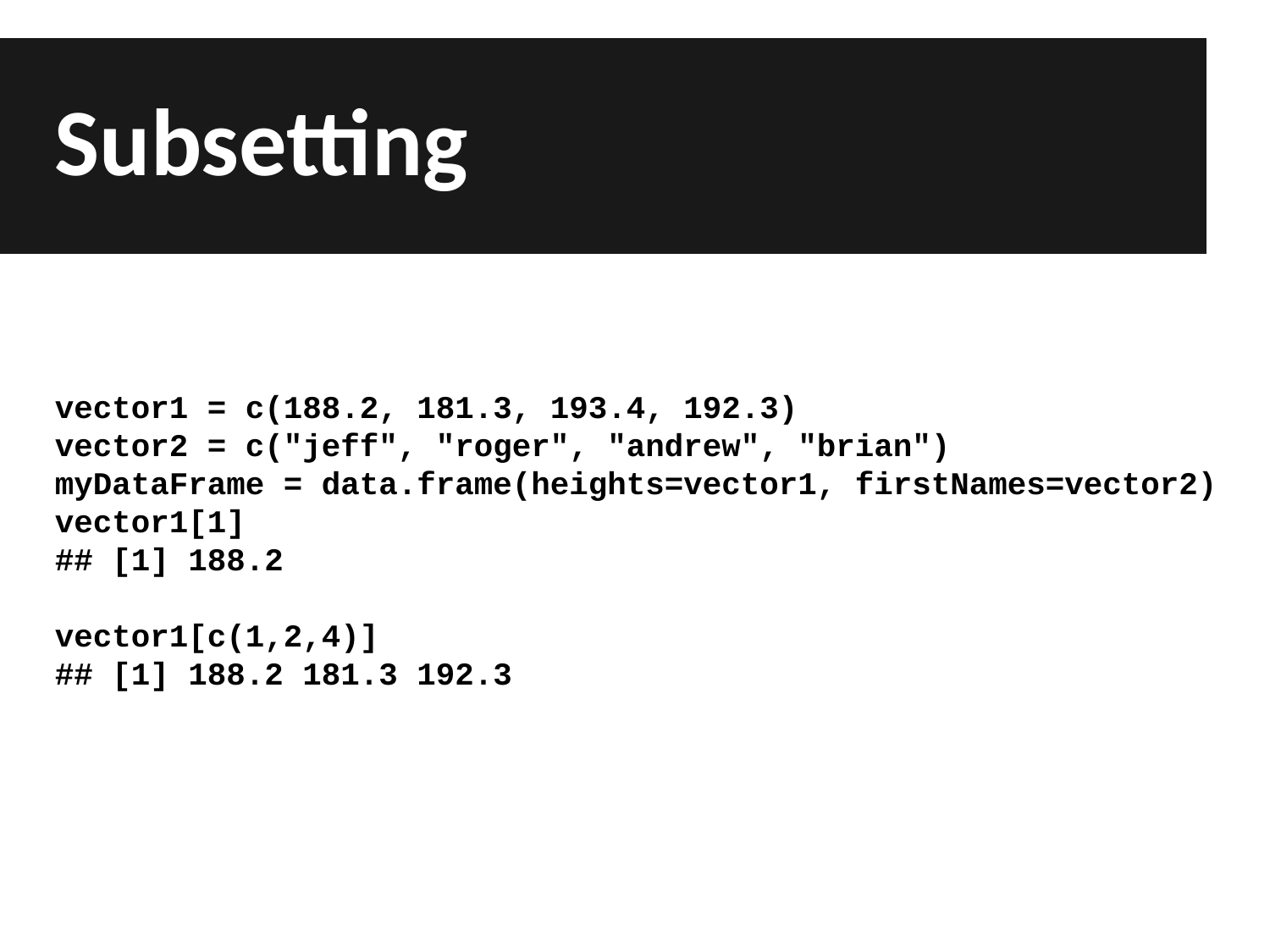

Subsetting
vector1 = c(188.2, 181.3, 193.4, 192.3)
vector2 = c("jeff", "roger", "andrew", "brian")
myDataFrame = data.frame(heights=vector1, firstNames=vector2)
vector1[1]
## [1] 188.2

vector1[c(1,2,4)]
## [1] 188.2 181.3 192.3